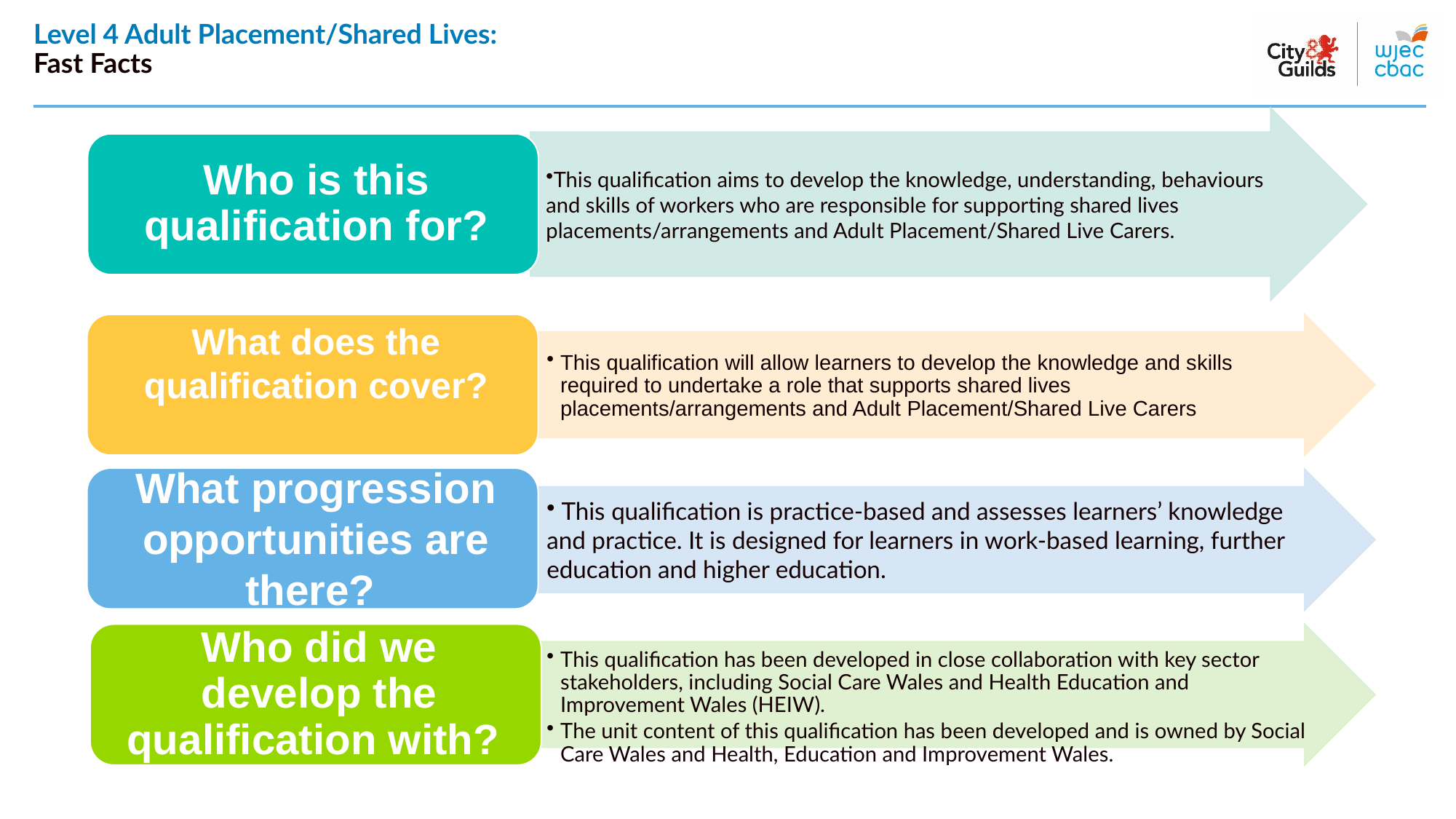

Level 4 Adult Placement/Shared Lives:
Fast Facts

This qualification aims to develop the knowledge, understanding, behaviours and skills of workers who are responsible for supporting shared lives placements/arrangements and Adult Placement/Shared Live Carers.

Who is this qualification for?

This qualification will allow learners to develop the knowledge and skills required to undertake a role that supports shared lives placements/arrangements and Adult Placement/Shared Live Carers

What does the qualification cover?

 This qualification is practice-based and assesses learners’ knowledge and practice. It is designed for learners in work-based learning, further education and higher education.

What progression opportunities are there?

This qualification has been developed in close collaboration with key sector stakeholders, including Social Care Wales and Health Education and Improvement Wales (HEIW).
The unit content of this qualification has been developed and is owned by Social Care Wales and Health, Education and Improvement Wales.
Who did we develop the qualification with?